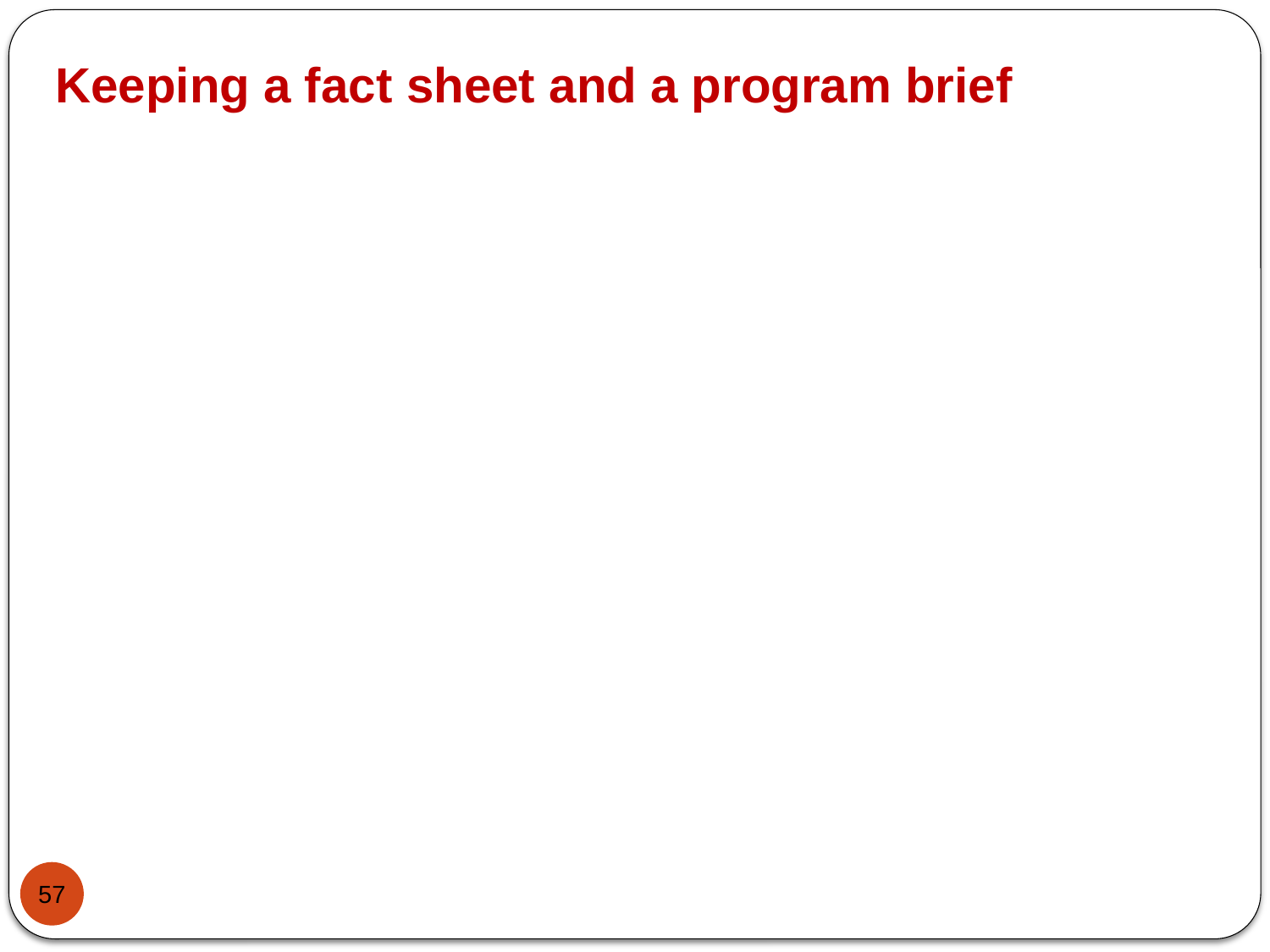

Keeping a fact sheet and a program brief

57